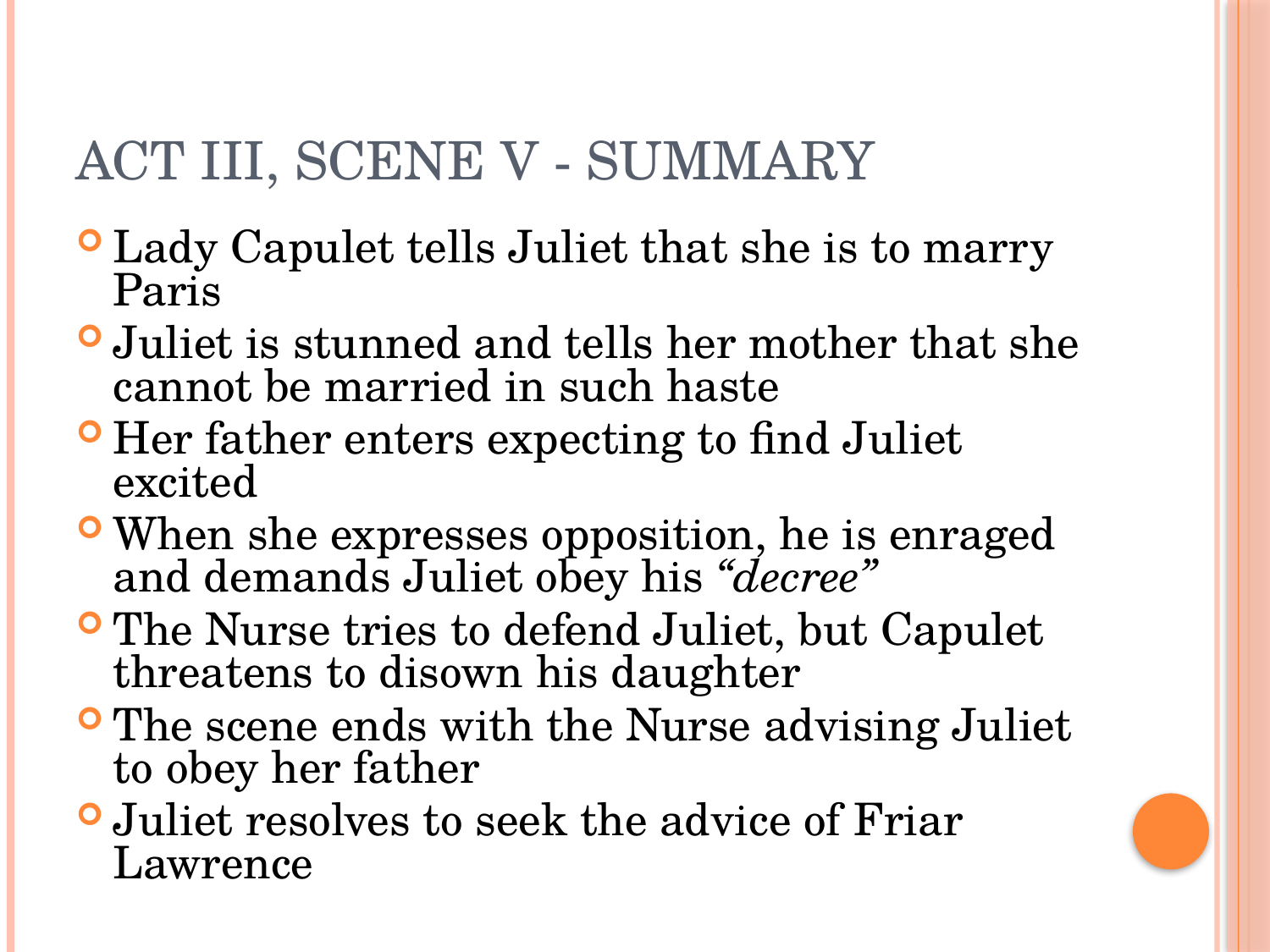

# Act III, Scene v - Summary
Lady Capulet tells Juliet that she is to marry Paris
Juliet is stunned and tells her mother that she cannot be married in such haste
Her father enters expecting to find Juliet excited
When she expresses opposition, he is enraged and demands Juliet obey his “decree”
The Nurse tries to defend Juliet, but Capulet threatens to disown his daughter
The scene ends with the Nurse advising Juliet to obey her father
Juliet resolves to seek the advice of Friar Lawrence